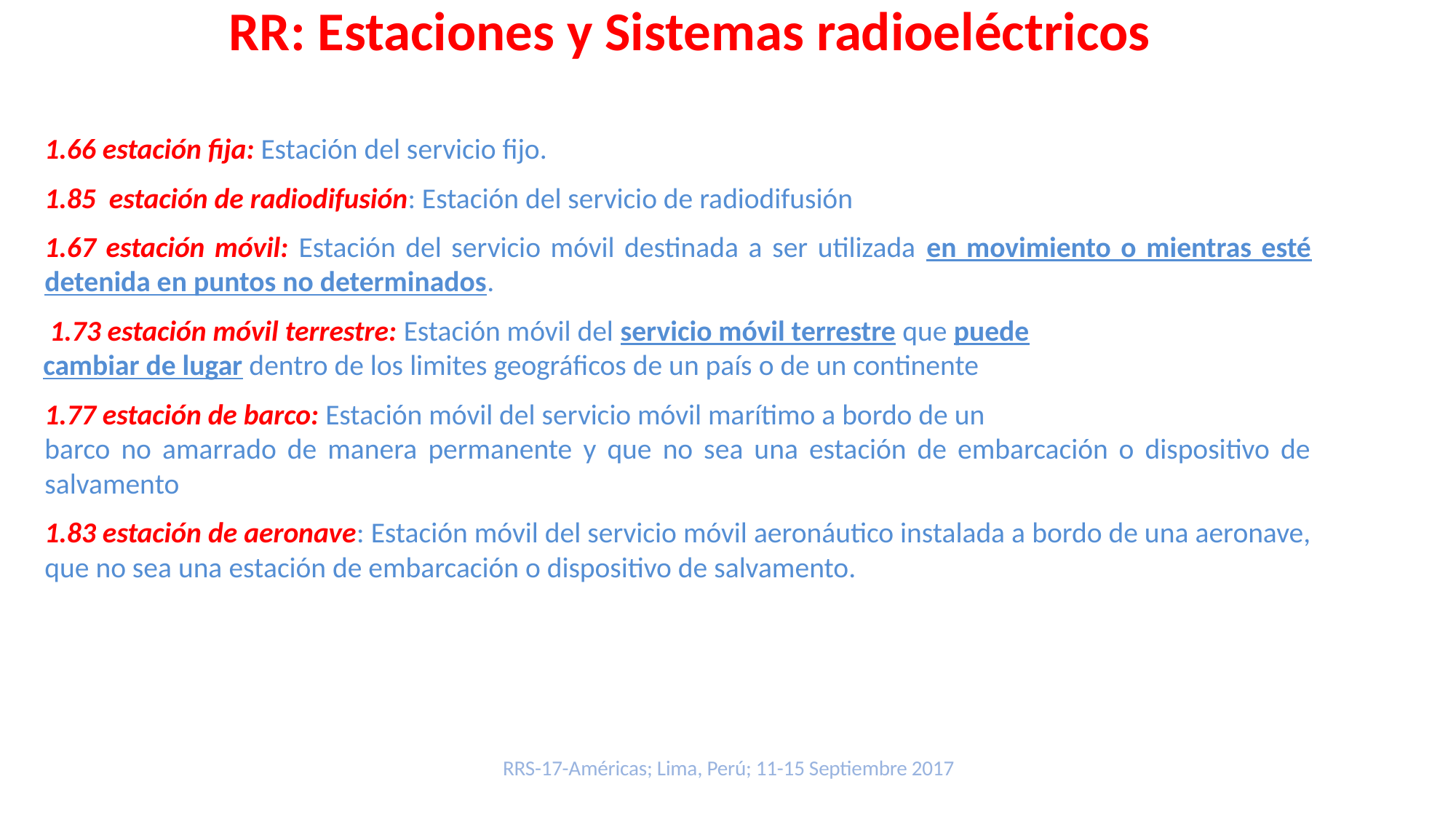

RR: Estaciones y Sistemas radioeléctricos
1.66 estación fija: Estación del servicio fijo.

1.85  estación de radiodifusión: Estación del servicio de radiodifusión

1.67 estación móvil: Estación del servicio móvil destinada a ser utilizada en movimiento o mientras esté detenida en puntos no determinados.

 1.73 estación móvil terrestre: Estación móvil del servicio móvil terrestre que puede
cambiar de lugar dentro de los limites geográficos de un país o de un continente

1.77 estación de barco: Estación móvil del servicio móvil marítimo a bordo de un
barco no amarrado de manera permanente y que no sea una estación de embarcación o dispositivo de salvamento

1.83 estación de aeronave: Estación móvil del servicio móvil aeronáutico instalada a bordo de una aeronave, que no sea una estación de embarcación o dispositivo de salvamento.

RRS-17-Américas; Lima, Perú; 11-15 Septiembre 2017